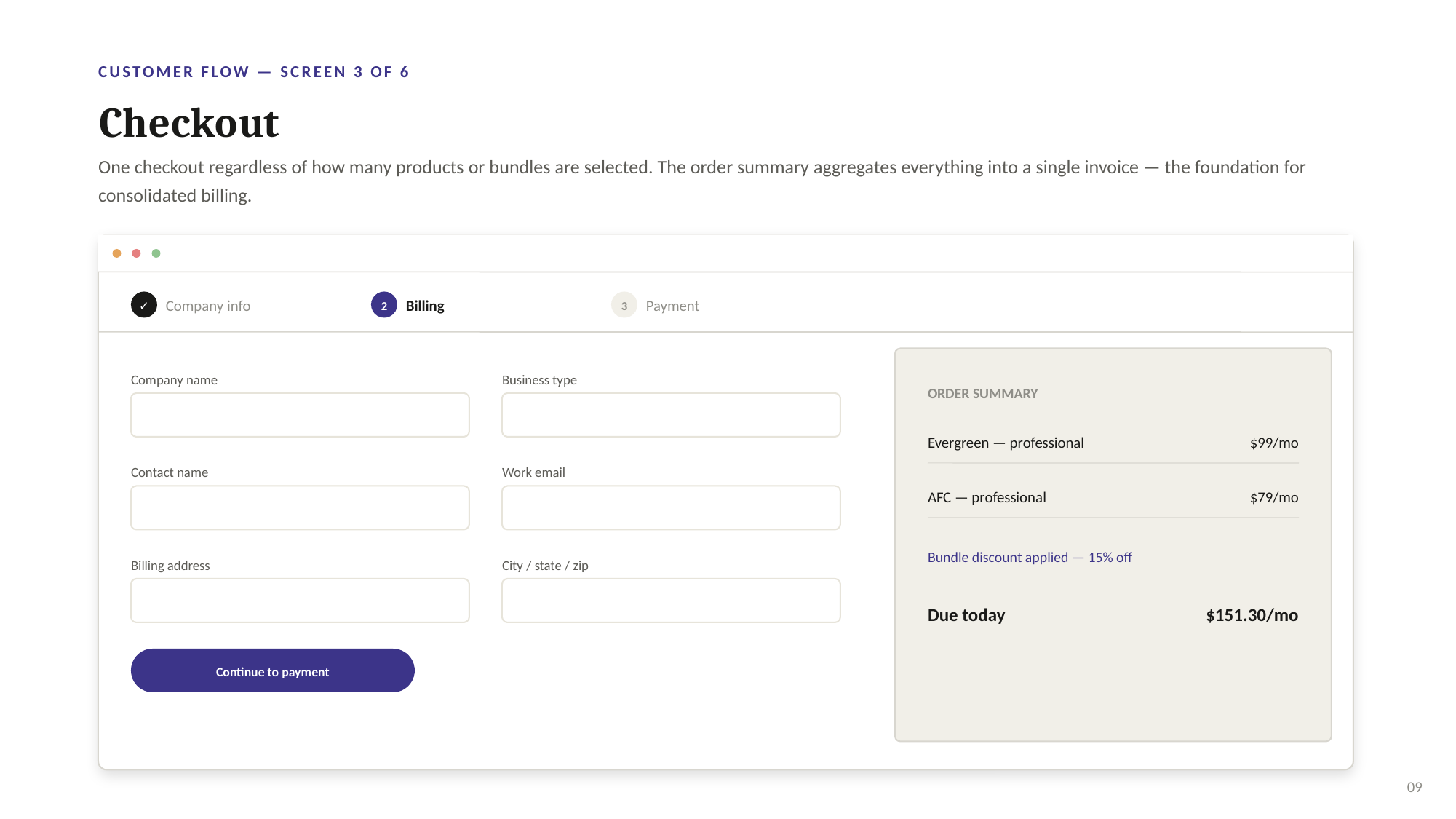

CUSTOMER FLOW — SCREEN 3 OF 6
Checkout
One checkout regardless of how many products or bundles are selected. The order summary aggregates everything into a single invoice — the foundation for consolidated billing.

Company info
Billing
Payment

✓

2

3

Company name
Business type
ORDER SUMMARY

Evergreen — professional
$99/mo
Contact name
Work email

AFC — professional
$79/mo

Bundle discount applied — 15% off
Billing address
City / state / zip

Due today
$151.30/mo

Continue to payment
09